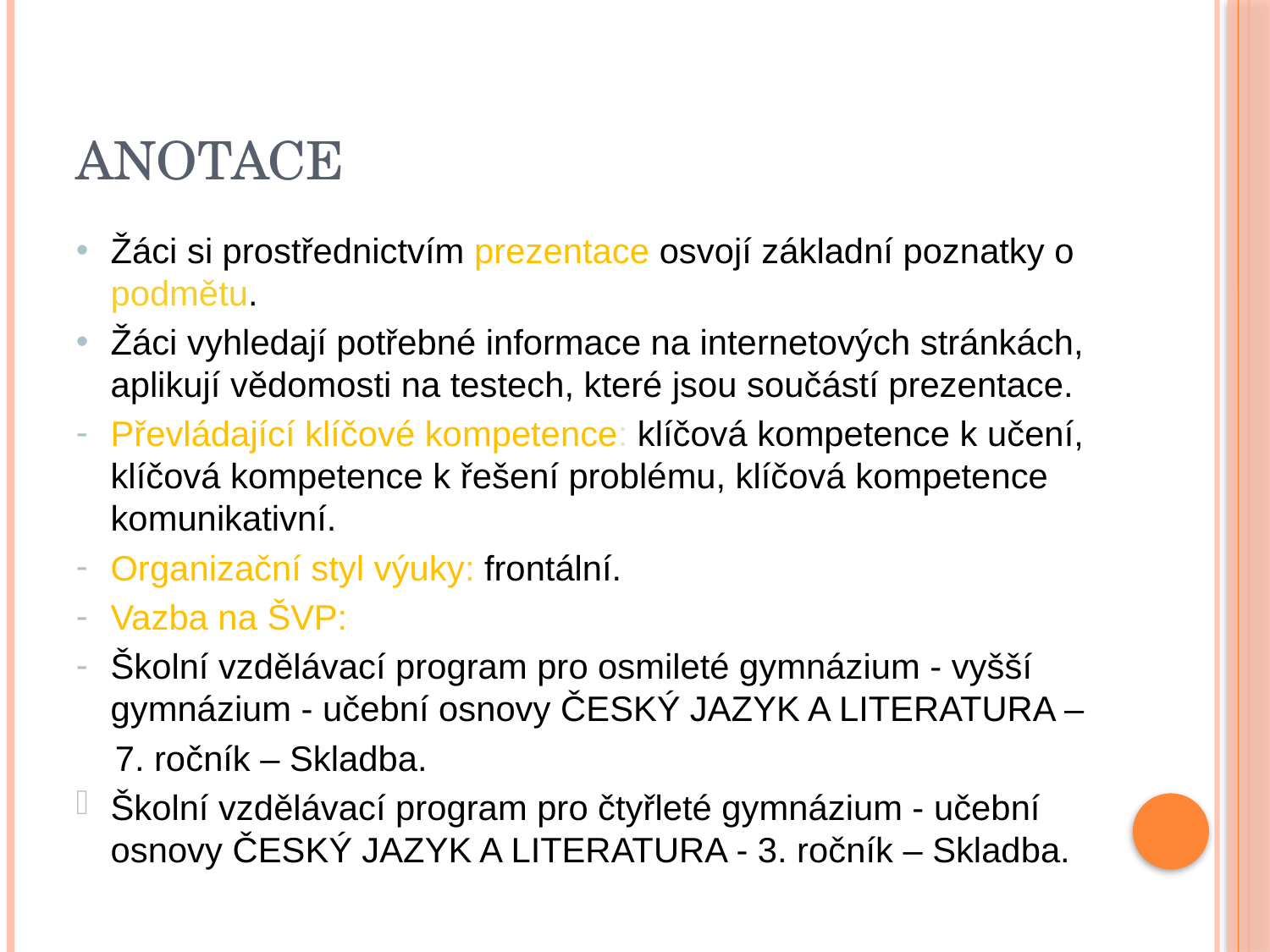

# anotace
Žáci si prostřednictvím prezentace osvojí základní poznatky o podmětu.
Žáci vyhledají potřebné informace na internetových stránkách, aplikují vědomosti na testech, které jsou součástí prezentace.
Převládající klíčové kompetence: klíčová kompetence k učení, klíčová kompetence k řešení problému, klíčová kompetence komunikativní.
Organizační styl výuky: frontální.
Vazba na ŠVP:
Školní vzdělávací program pro osmileté gymnázium - vyšší gymnázium - učební osnovy ČESKÝ JAZYK A LITERATURA –
    7. ročník – Skladba.
Školní vzdělávací program pro čtyřleté gymnázium - učební osnovy ČESKÝ JAZYK A LITERATURA - 3. ročník – Skladba.